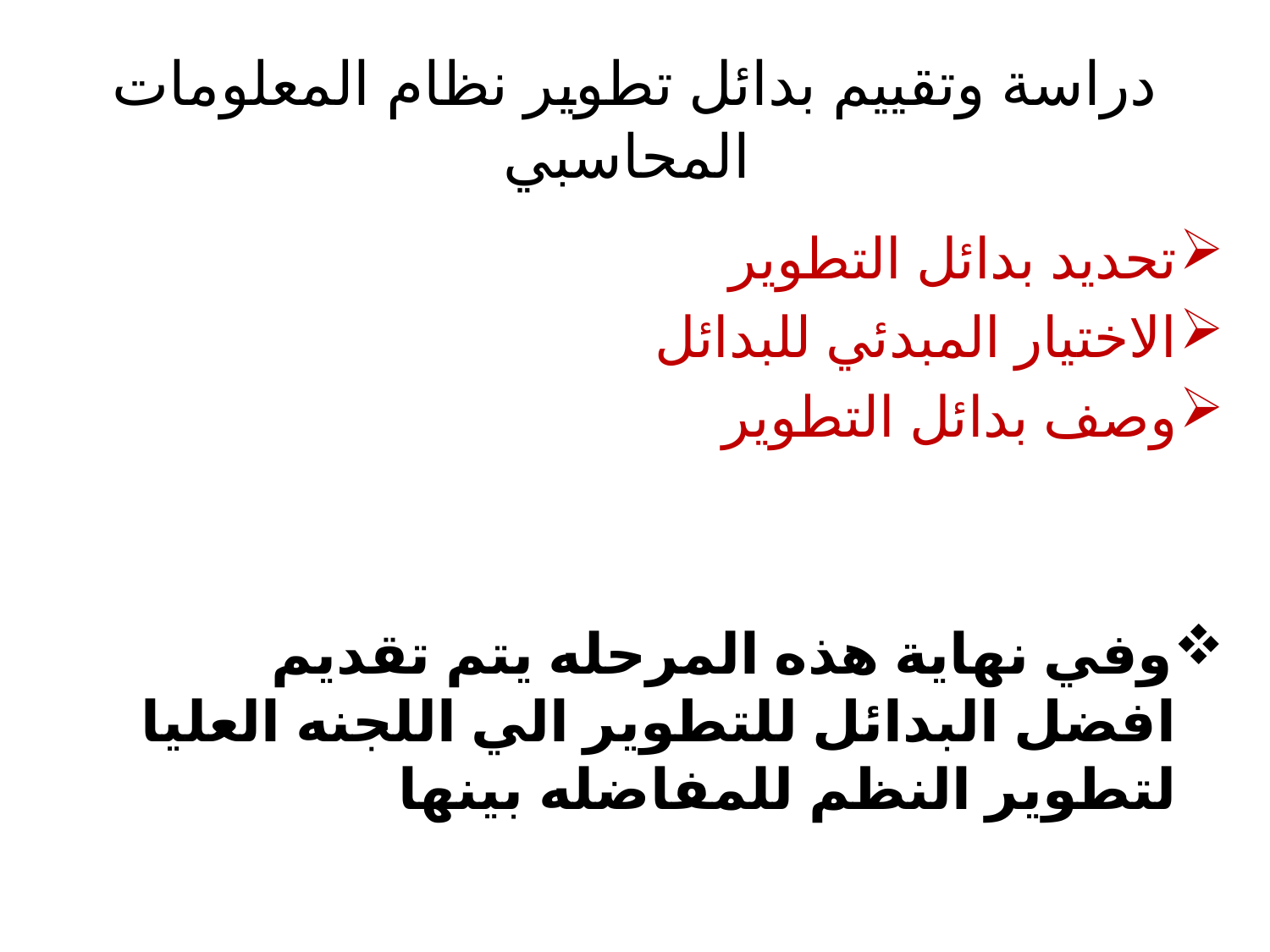

# دراسة وتقييم بدائل تطوير نظام المعلومات المحاسبي
تحديد بدائل التطوير
الاختيار المبدئي للبدائل
وصف بدائل التطوير

وفي نهاية هذه المرحله يتم تقديم افضل البدائل للتطوير الي اللجنه العليا لتطوير النظم للمفاضله بينها